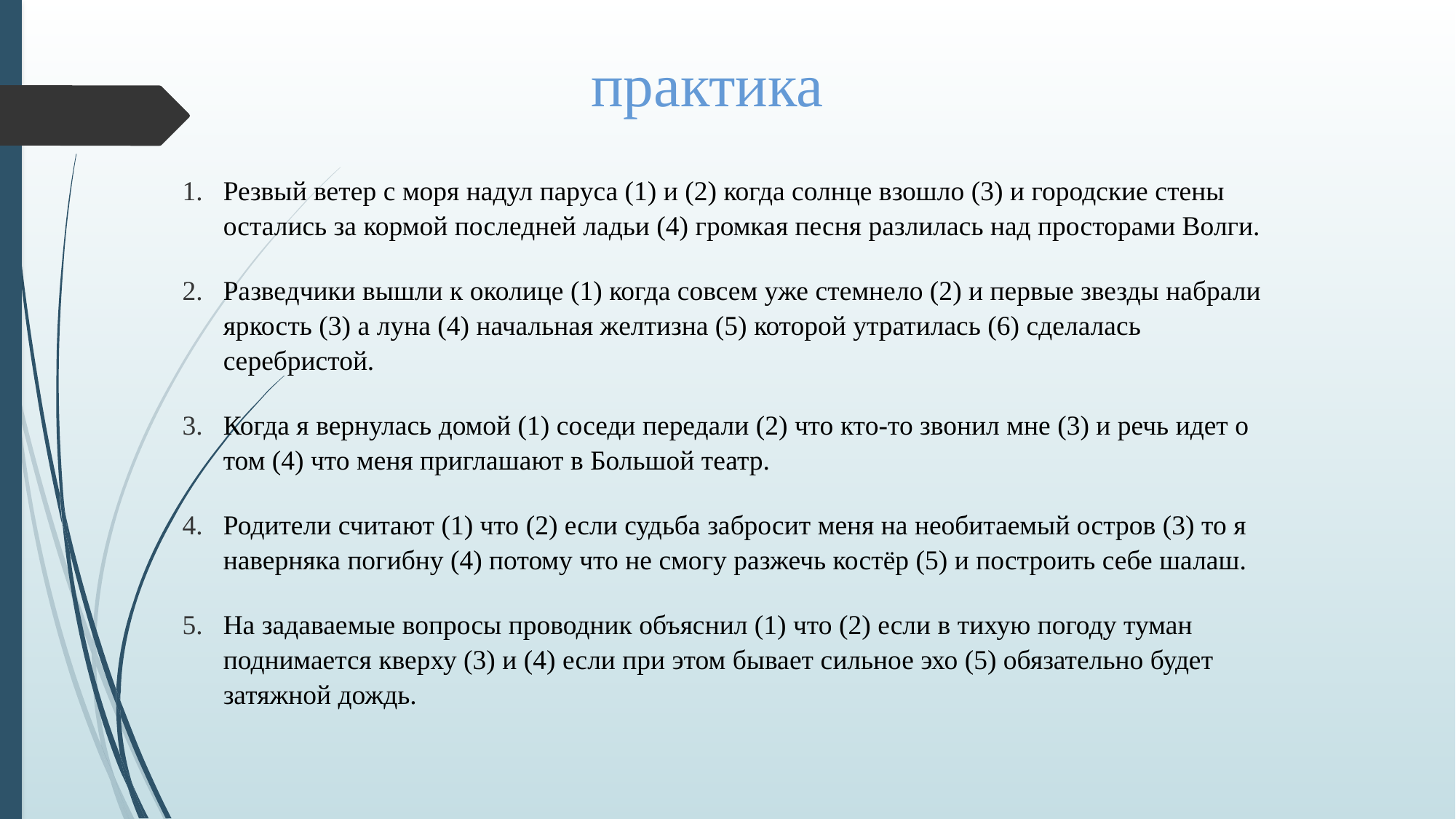

практика
Резвый ветер с моря надул паруса (1) и (2) когда солнце взошло (3) и городские стены остались за кормой последней ладьи (4) громкая песня разлилась над просторами Волги.
Разведчики вышли к околице (1) когда совсем уже стемнело (2) и первые звезды набрали яркость (3) а луна (4) начальная желтизна (5) которой утратилась (6) сделалась серебристой.
Когда я вернулась домой (1) соседи передали (2) что кто-то звонил мне (3) и речь идет о том (4) что меня приглашают в Большой театр.
Родители считают (1) что (2) если судьба забросит меня на необитаемый остров (3) то я наверняка погибну (4) потому что не смогу разжечь костёр (5) и построить себе шалаш.
На задаваемые вопросы проводник объяснил (1) что (2) если в тихую погоду туман поднимается кверху (3) и (4) если при этом бывает сильное эхо (5) обязательно будет затяжной дождь.